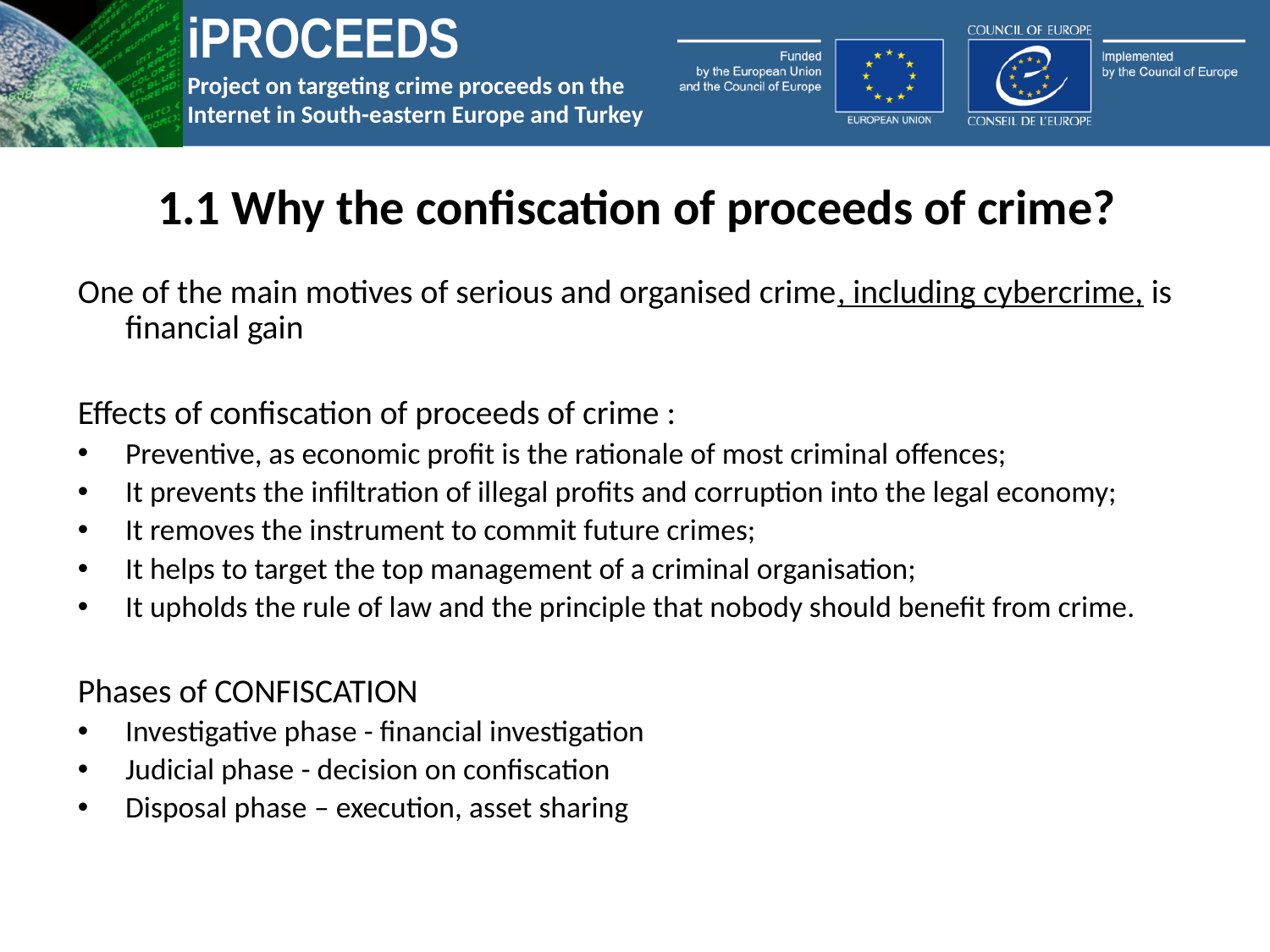

# 1.1 Why the confiscation of proceeds of crime?
One of the main motives of serious and organised crime, including cybercrime, is financial gain

Effects of confiscation of proceeds of crime :
Preventive, as economic profit is the rationale of most criminal offences;
It prevents the infiltration of illegal profits and corruption into the legal economy;
It removes the instrument to commit future crimes;
It helps to target the top management of a criminal organisation;
It upholds the rule of law and the principle that nobody should benefit from crime.

Phases of CONFISCATION
Investigative phase - financial investigation
Judicial phase - decision on confiscation
Disposal phase – execution, asset sharing